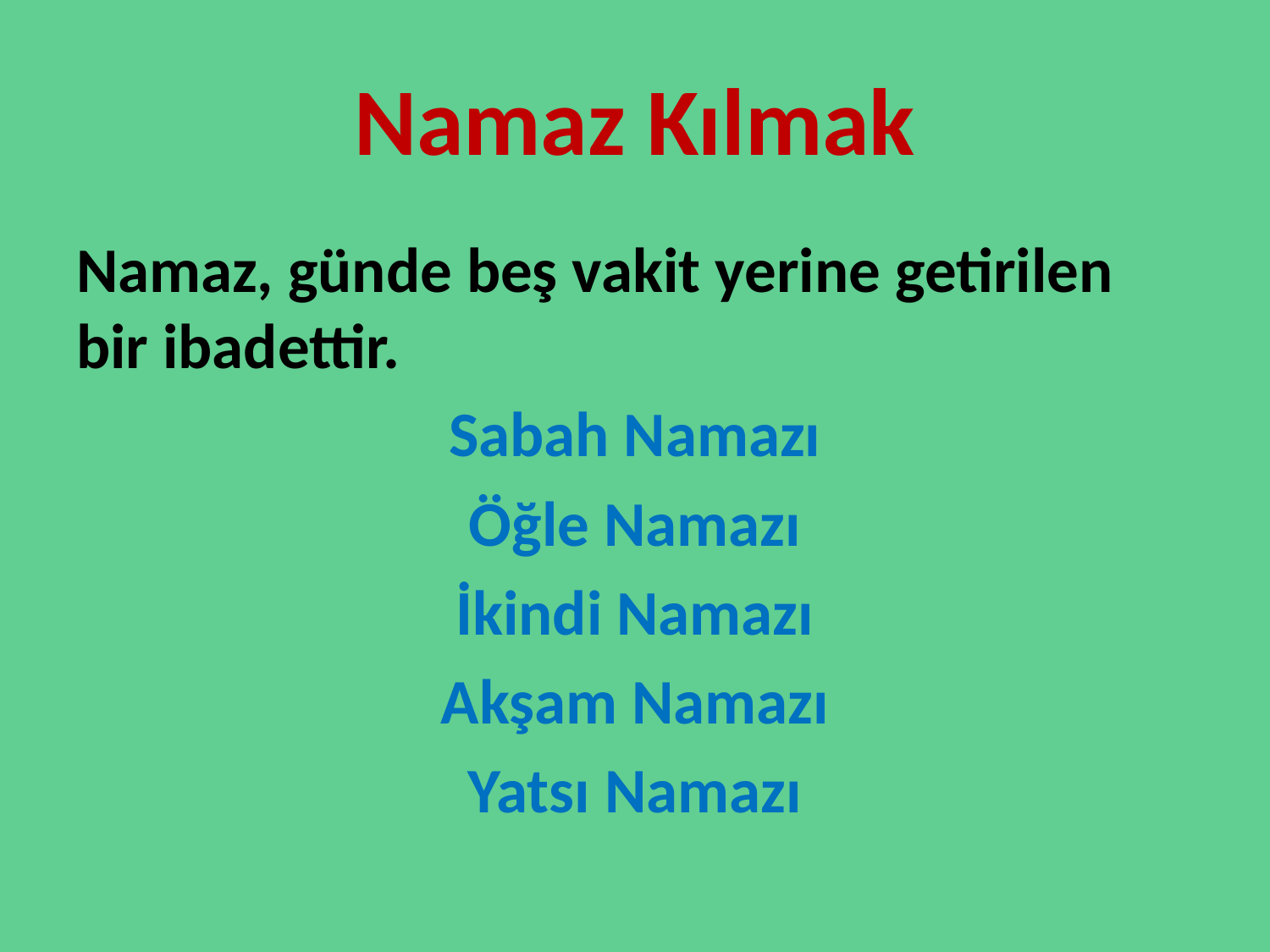

# Namaz Kılmak
Namaz, günde beş vakit yerine getirilen bir ibadettir.
Sabah Namazı
Öğle Namazı
İkindi Namazı
Akşam Namazı
Yatsı Namazı